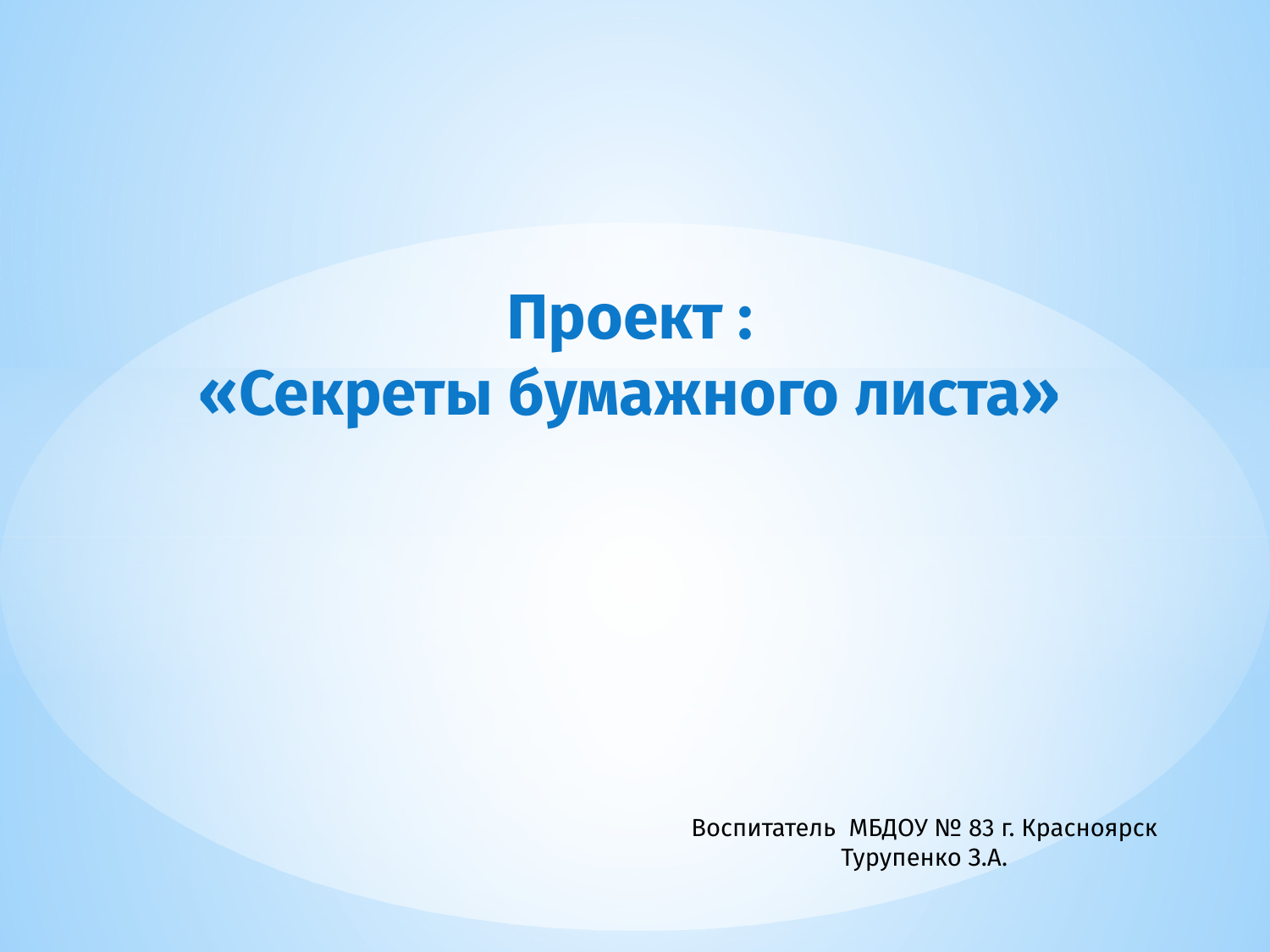

Проект :
«Секреты бумажного листа»
Воспитатель  МБДОУ № 83 г. Красноярск
Турупенко З.А.